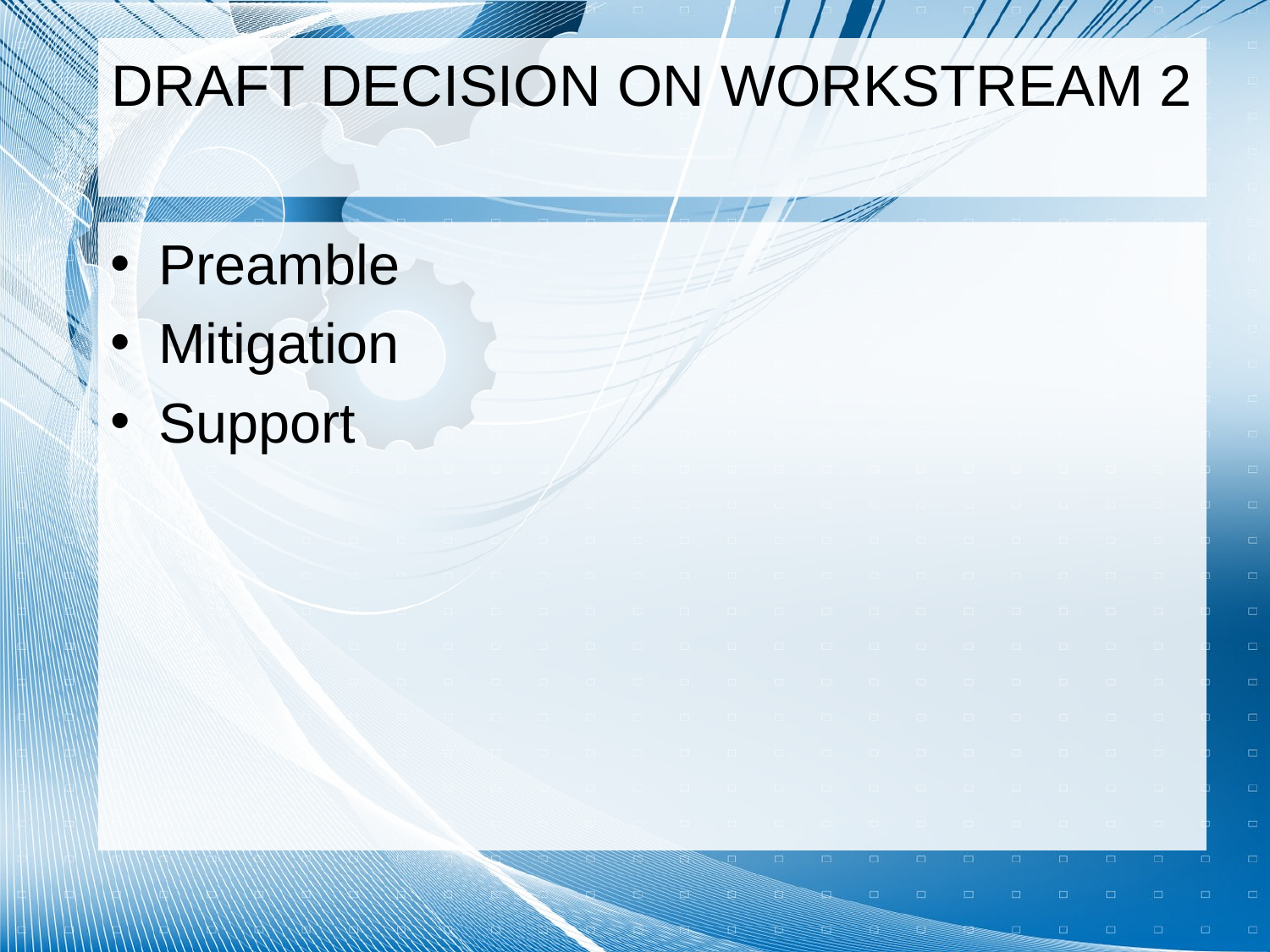

# DRAFT DECISION ON WORKSTREAM 2
Preamble
Mitigation
Support